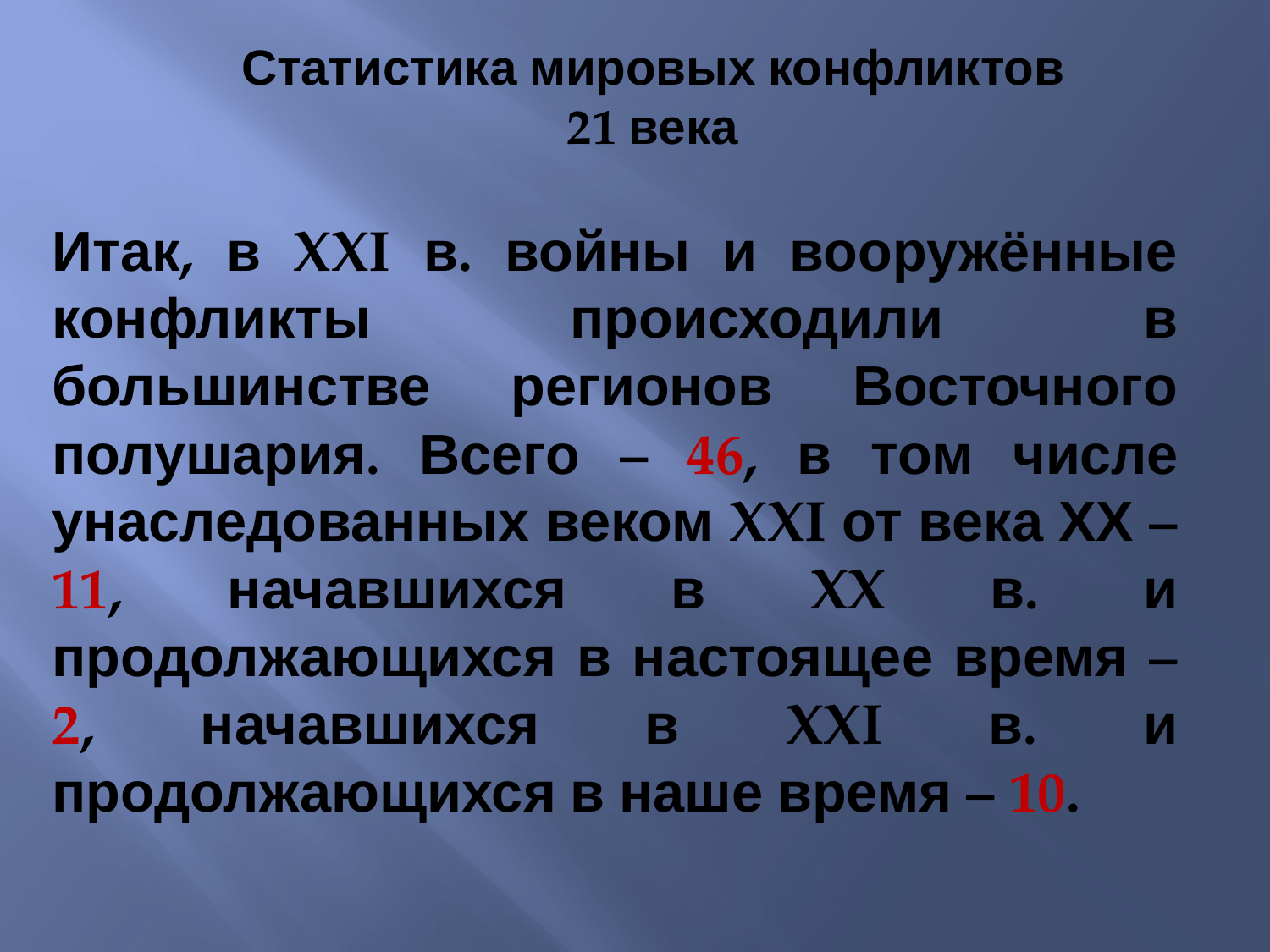

Статистика мировых конфликтов 21 века

Итак, в XXI в. войны и вооружённые конфликты происходили в большинстве регионов Восточного полушария. Всего – 46, в том числе унаследованных веком XXI от века ХХ – 11, начавшихся в XX в. и продолжающихся в настоящее время – 2, начавшихся в XXI в. и продолжающихся в наше время – 10.